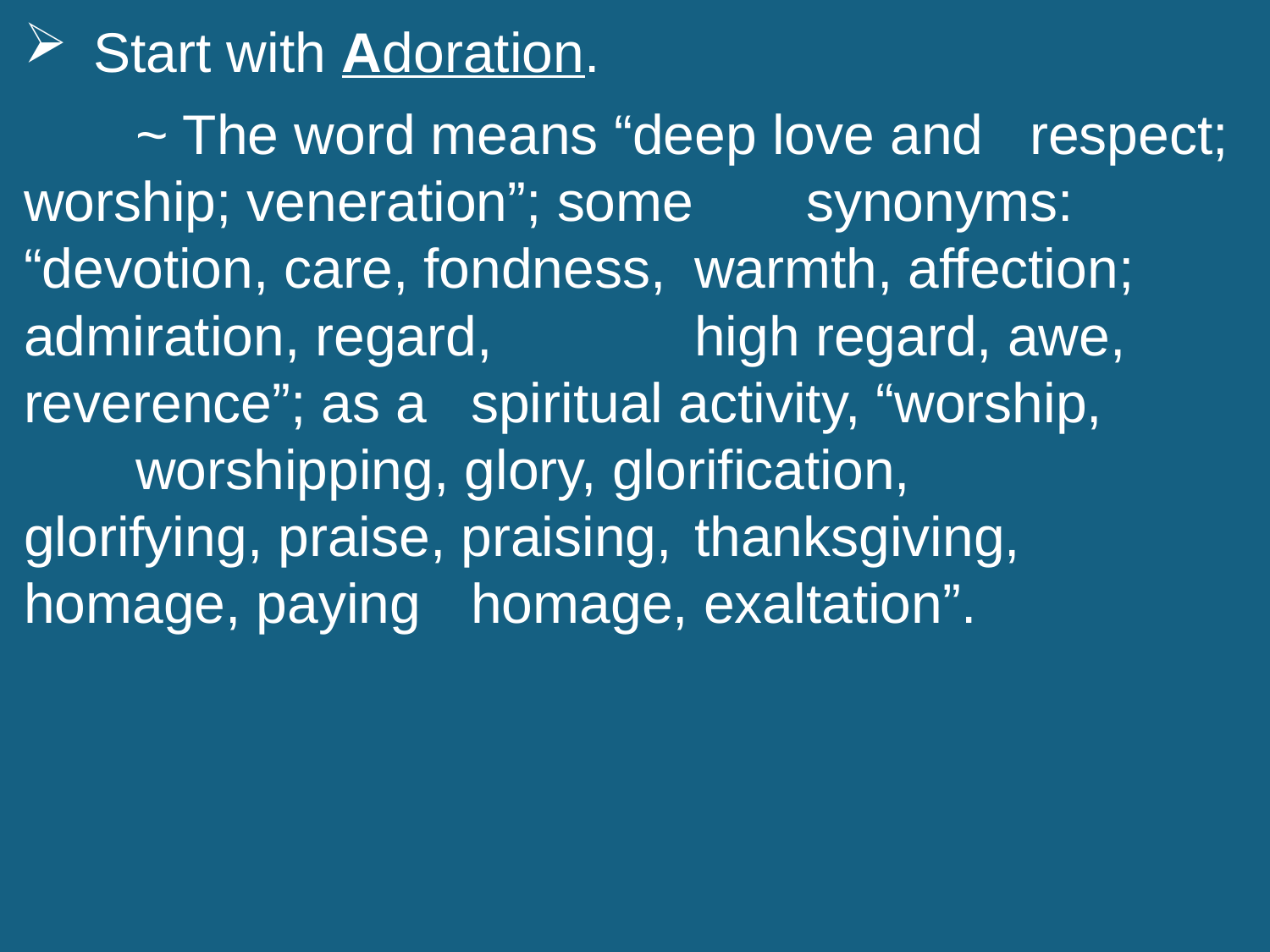

Start with Adoration.
		~ The word means “deep love and 						respect; worship; veneration”; some 					synonyms: “devotion, care, fondness, 					warmth, affection; admiration, regard, 					high regard, awe, reverence”; as a 						spiritual activity, “worship, 								worshipping, glory, glorification, 						glorifying, praise, praising, 							thanksgiving, homage, paying 							homage, exaltation”.